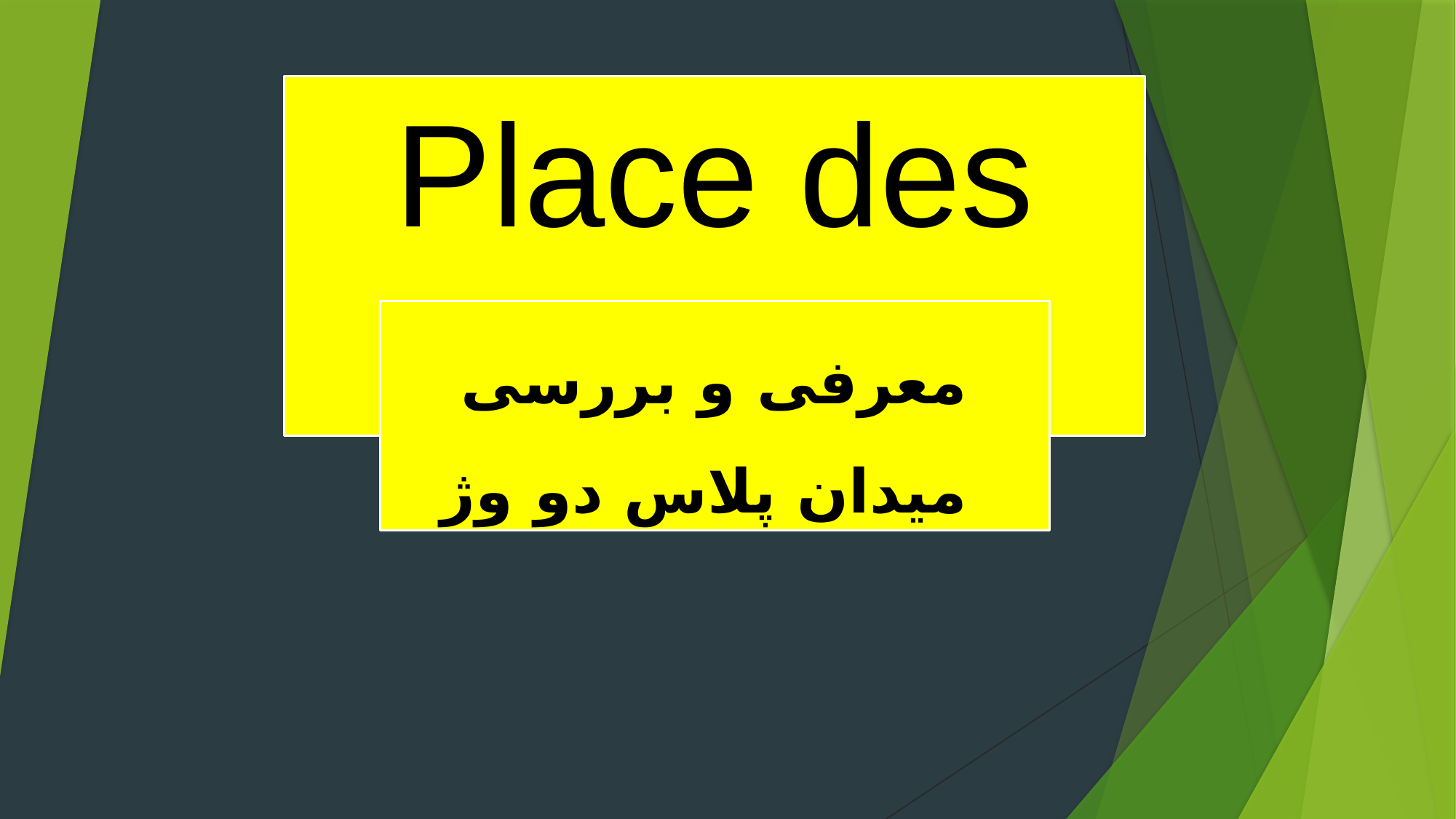

Place des vosges
معرفی و بررسی میدان پلاس دو وژ